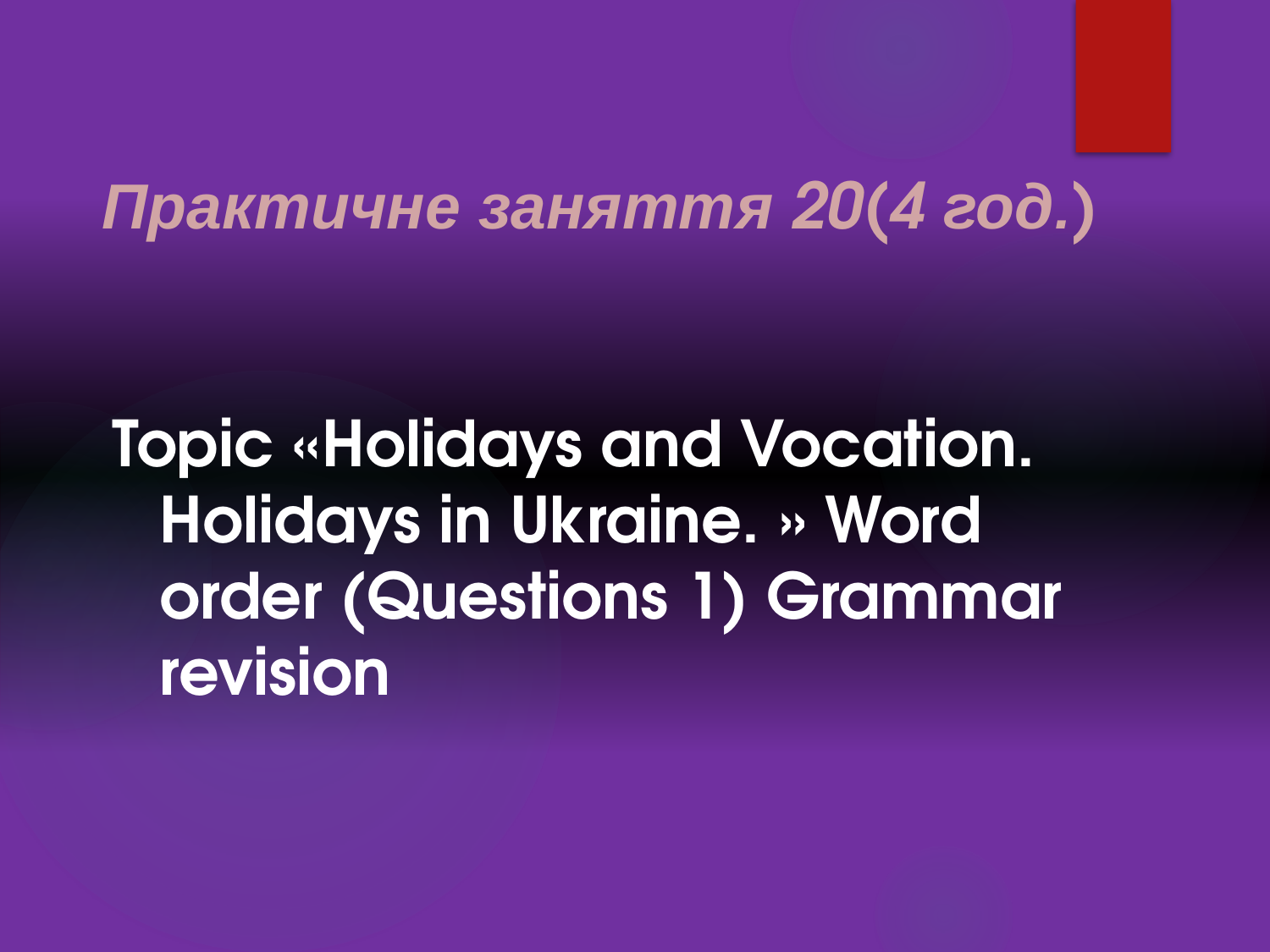

# Практичне заняття 20(4 год.)
Topic «Holidays and Vocation. Holidays in Ukraine. » Word order (Questions 1) Grammar revision